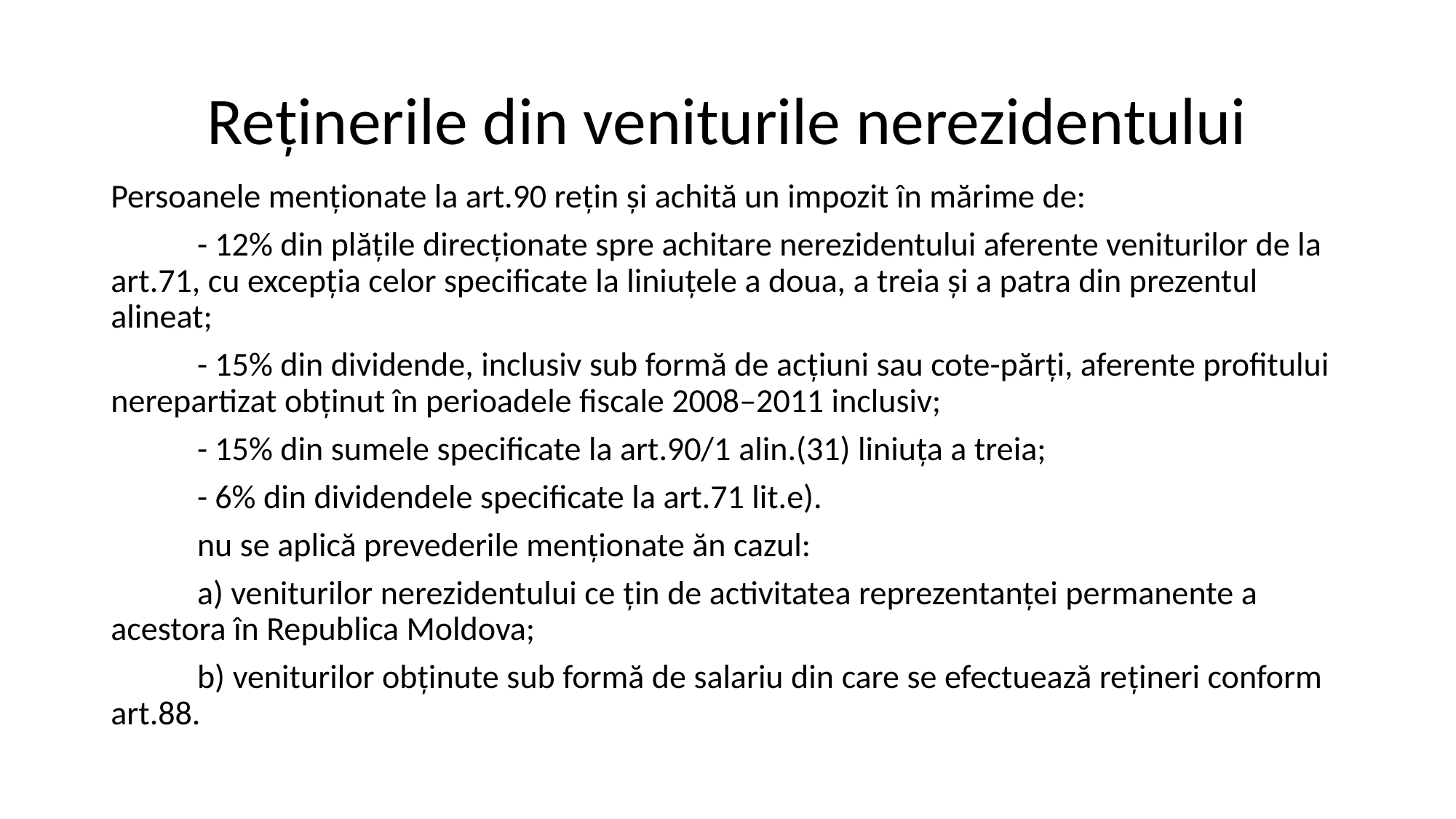

# Reţinerile din veniturile nerezidentului
Persoanele menţionate la art.90 reţin şi achită un impozit în mărime de:
	- 12% din plăţile direcţionate spre achitare nerezidentului aferente veniturilor de la art.71, cu excepţia celor specificate la liniuţele a doua, a treia şi a patra din prezentul alineat;
	- 15% din dividende, inclusiv sub formă de acţiuni sau cote-părţi, aferente profitului nerepartizat obţinut în perioadele fiscale 2008–2011 inclusiv;
	- 15% din sumele specificate la art.90/1 alin.(31) liniuţa a treia;
	- 6% din dividendele specificate la art.71 lit.e).
	nu se aplică prevederile menționate ăn cazul:
	a) veniturilor nerezidentului ce ţin de activitatea reprezentanţei permanente a acestora în Republica Moldova;
	b) veniturilor obţinute sub formă de salariu din care se efectuează reţineri conform art.88.